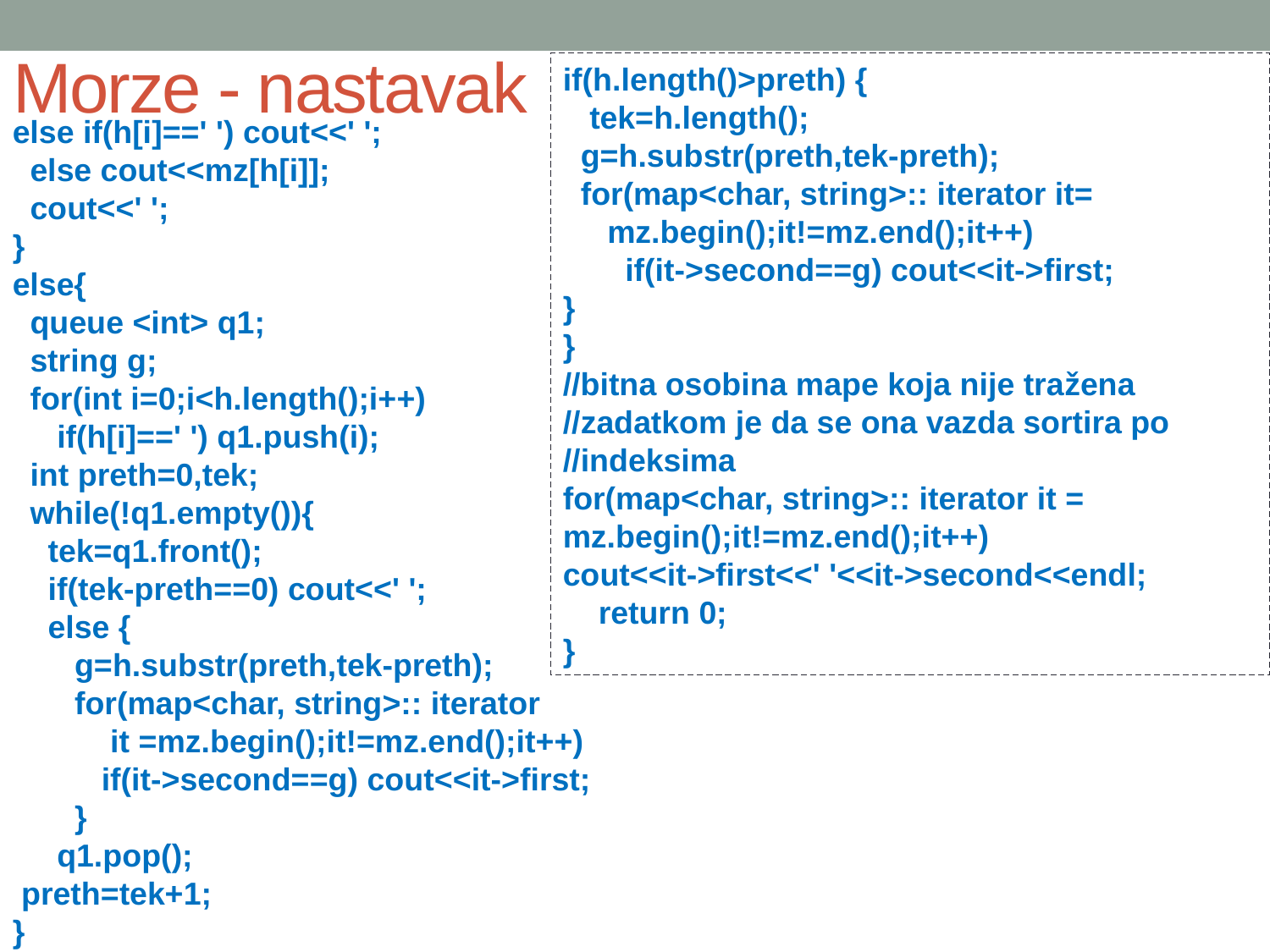

# Morze - nastavak
if(h.length()>preth) {
   tek=h.length();
  g=h.substr(preth,tek-preth);
  for(map<char, string>:: iterator it=
     mz.begin();it!=mz.end();it++)
       if(it->second==g) cout<<it->first;
}
}
//bitna osobina mape koja nije tražena //zadatkom je da se ona vazda sortira po //indeksima
for(map<char, string>:: iterator it = mz.begin();it!=mz.end();it++)
cout<<it->first<<' '<<it->second<<endl;
    return 0;
}
else if(h[i]==' ') cout<<' ';
  else cout<<mz[h[i]];
  cout<<' ';
}
else{
  queue <int> q1;
  string g;
  for(int i=0;i<h.length();i++)
     if(h[i]==' ') q1.push(i);
  int preth=0,tek;
  while(!q1.empty()){
    tek=q1.front();
    if(tek-preth==0) cout<<' ';
    else {
       g=h.substr(preth,tek-preth);
       for(map<char, string>:: iterator
           it =mz.begin();it!=mz.end();it++)
          if(it->second==g) cout<<it->first;
       }
     q1.pop();
 preth=tek+1;
}